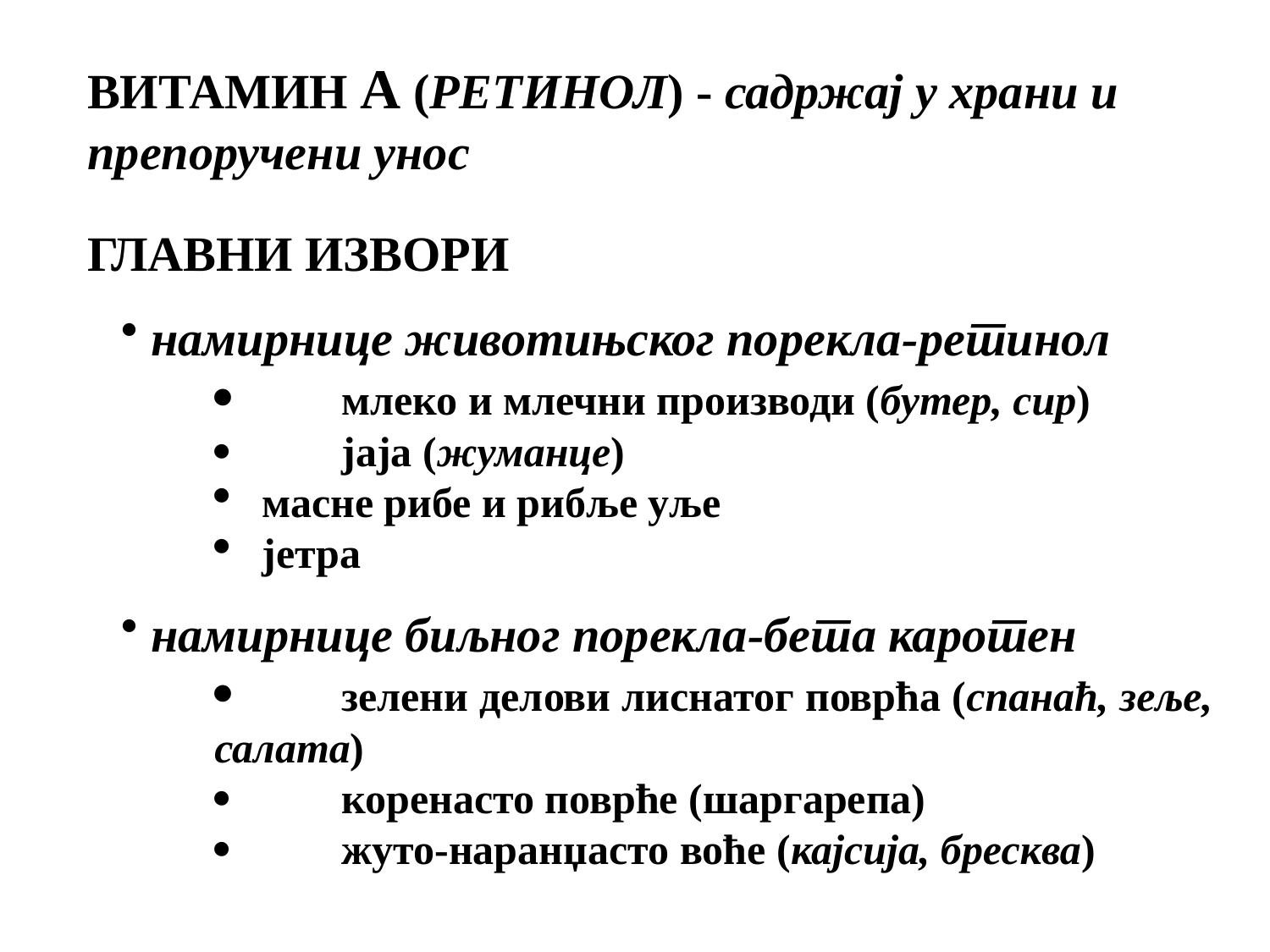

ВИТАМИН А (РЕТИНОЛ) - садржај у храни и препоручени унос

ГЛАВНИ ИЗВОРИ

намирнице животињског порекла-ретинол
•	млеко и млечни производи (бутер, сир)
•	јаја (жуманце)
масне рибе и рибље уље
јетра

намирнице биљног порекла-бета каротен
•	зелени делови лиснатог поврћа (спанаћ, зеље, салата)
•	коренасто поврће (шаргарепа)
•	жуто-наранџасто воће (кајсија, бресква)